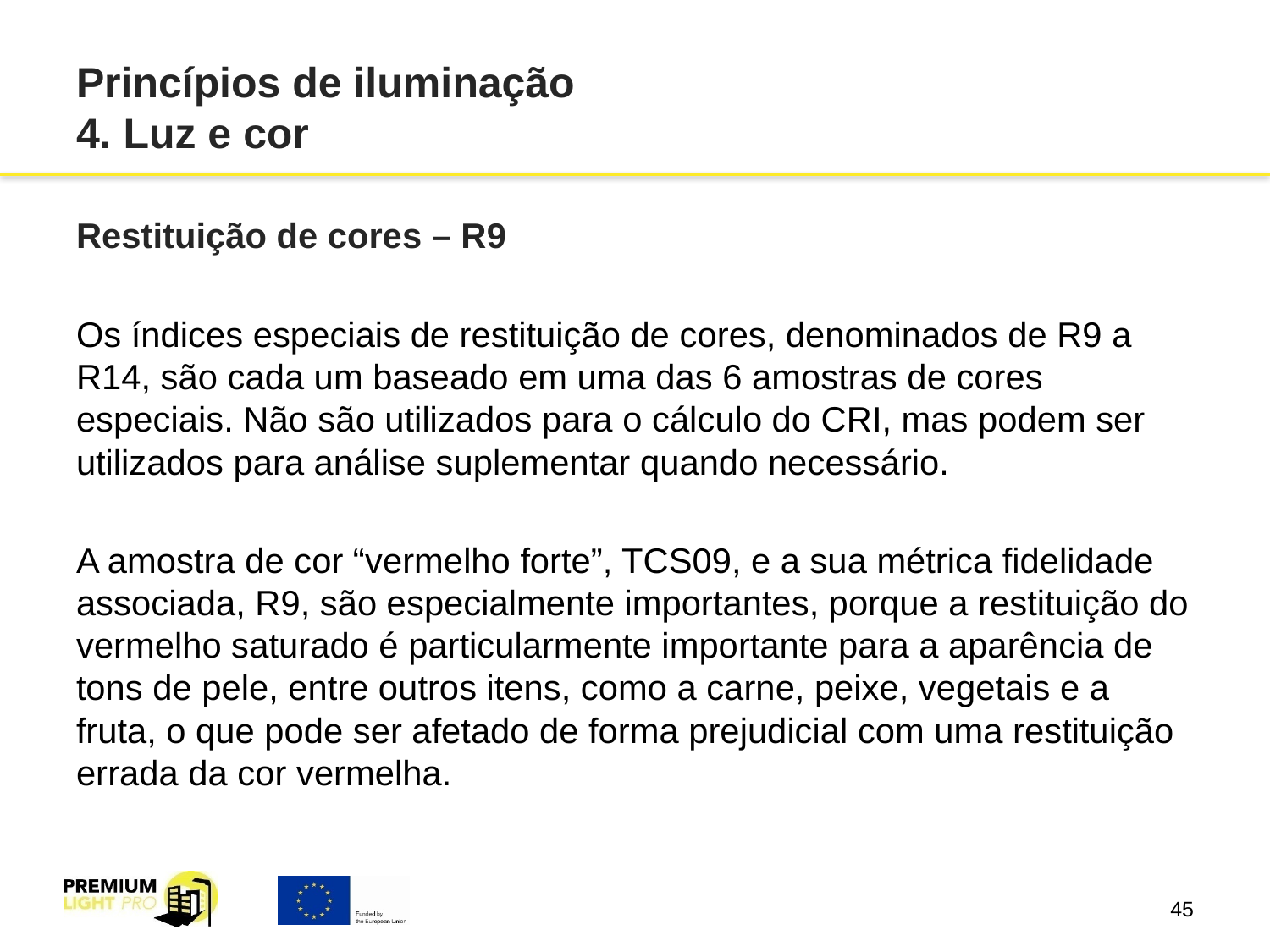

# Princípios de iluminação 4. Luz e cor
Restituição de cores – R9

Os índices especiais de restituição de cores, denominados de R9 a R14, são cada um baseado em uma das 6 amostras de cores especiais. Não são utilizados para o cálculo do CRI, mas podem ser utilizados para análise suplementar quando necessário.

A amostra de cor “vermelho forte”, TCS09, e a sua métrica fidelidade associada, R9, são especialmente importantes, porque a restituição do vermelho saturado é particularmente importante para a aparência de tons de pele, entre outros itens, como a carne, peixe, vegetais e a fruta, o que pode ser afetado de forma prejudicial com uma restituição errada da cor vermelha.